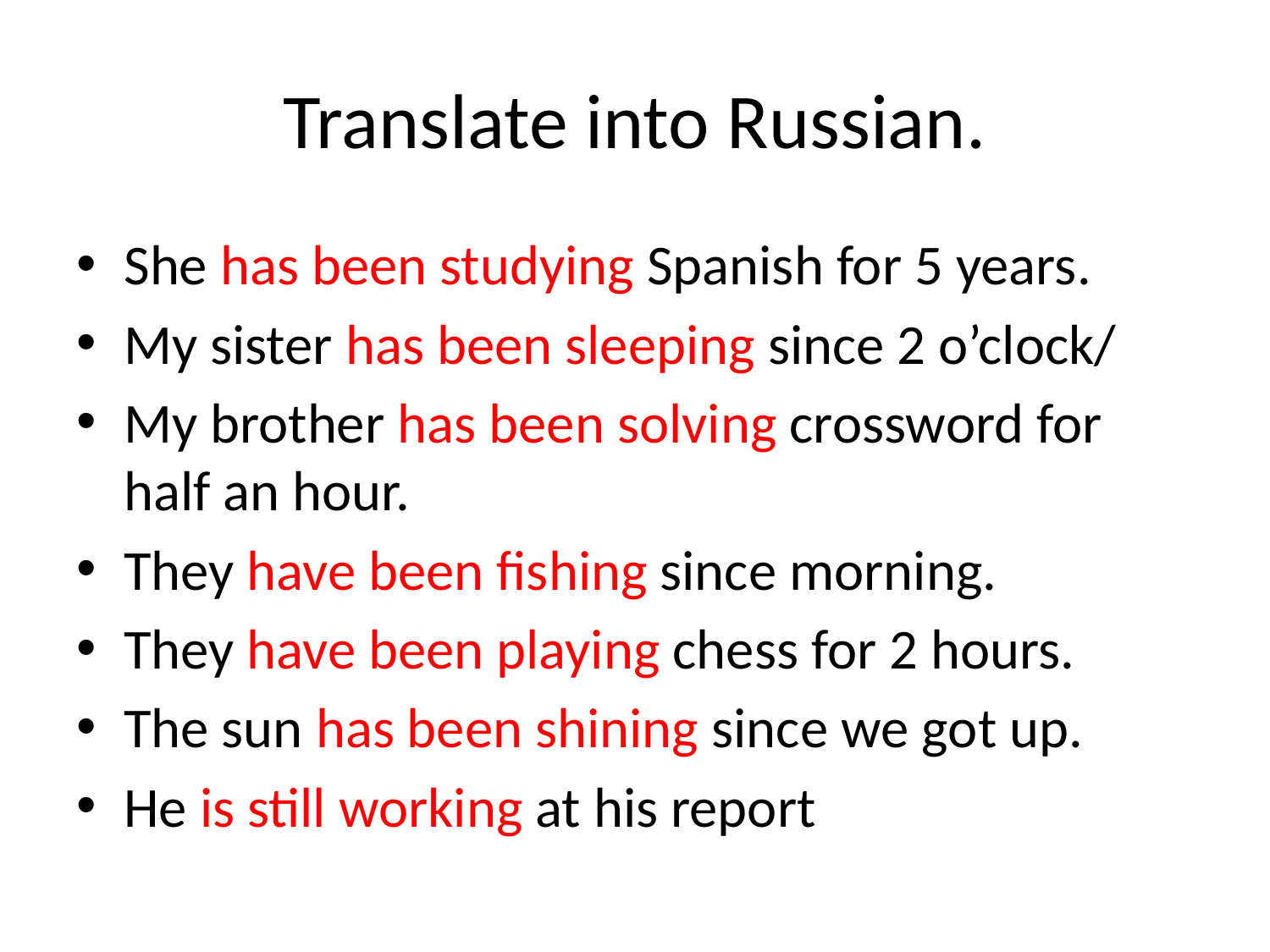

# Translate into Russian.
She has been studying Spanish for 5 years.
My sister has been sleeping since 2 o’clock/
My brother has been solving crossword for half an hour.
They have been fishing since morning.
They have been playing chess for 2 hours.
The sun has been shining since we got up.
He is still working at his report